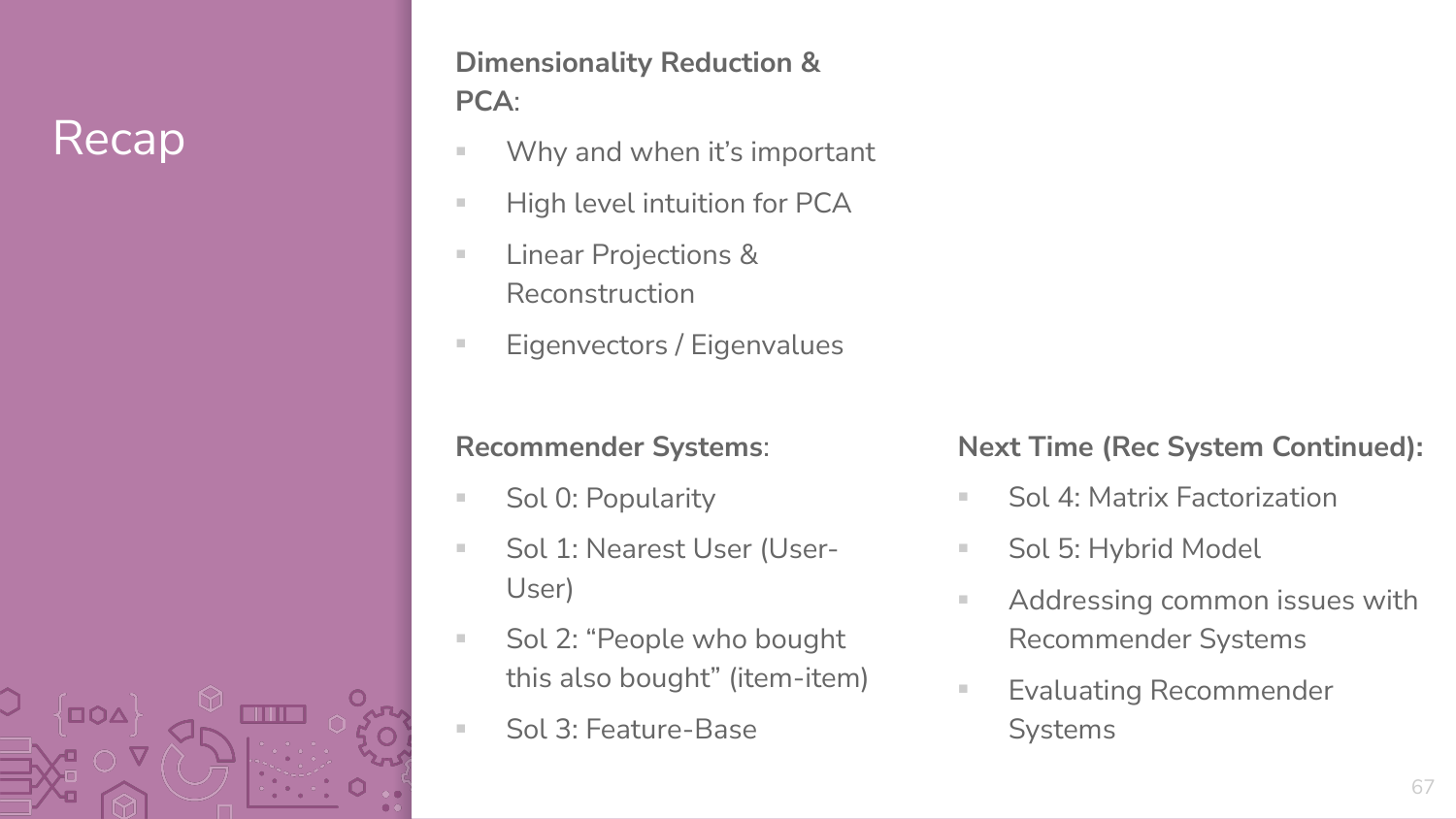

Dimensionality Reduction & PCA:
Why and when it’s important
High level intuition for PCA
Linear Projections & Reconstruction
Eigenvectors / Eigenvalues

Recommender Systems:
Sol 0: Popularity
Sol 1: Nearest User (User-User)
Sol 2: “People who bought this also bought” (item-item)
Sol 3: Feature-Base
# Recap
Next Time (Rec System Continued):
Sol 4: Matrix Factorization
Sol 5: Hybrid Model
Addressing common issues with Recommender Systems
Evaluating Recommender Systems
67